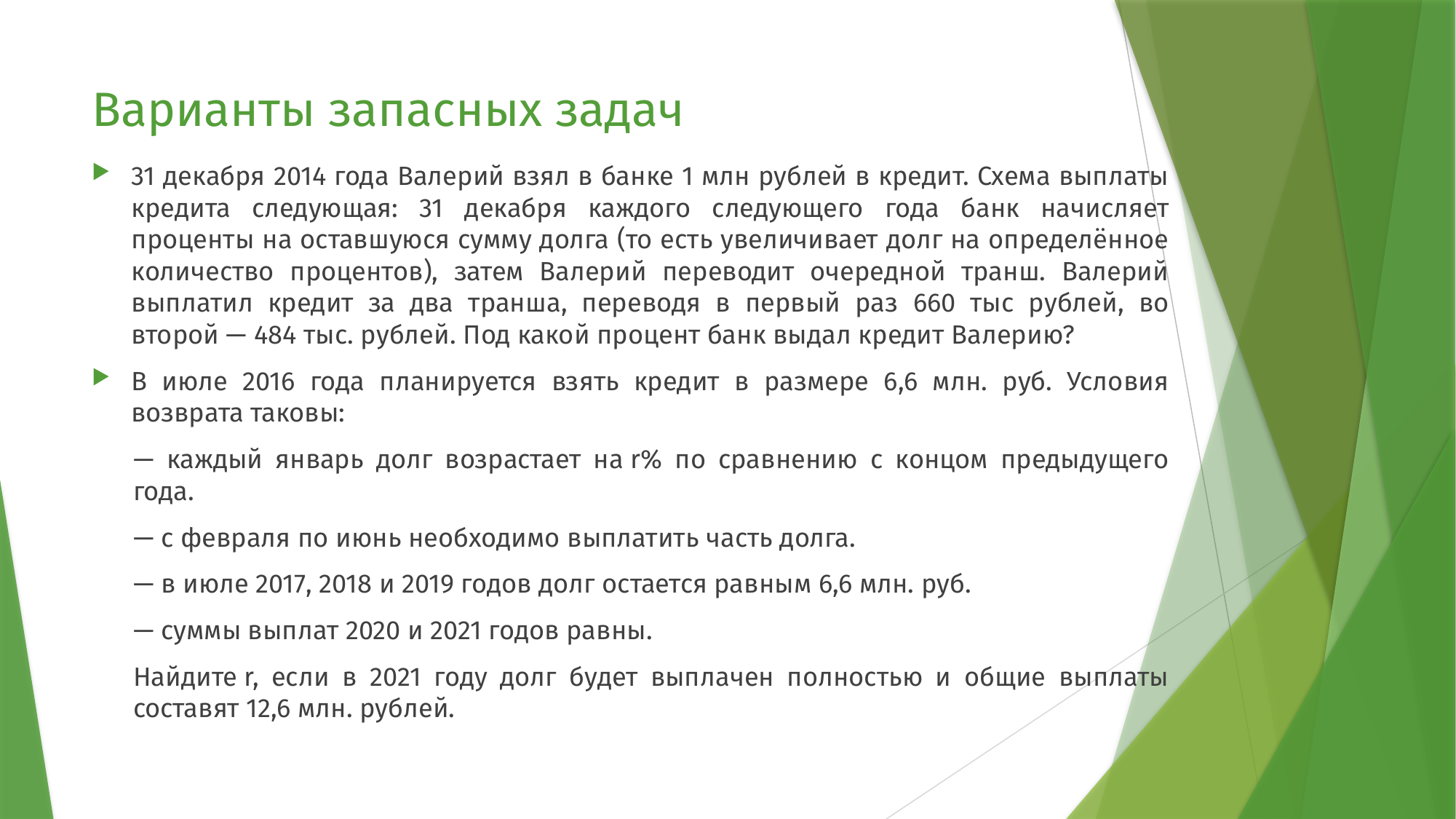

# Варианты запасных задач
31 декабря 2014 года Валерий взял в банке 1 млн рублей в кредит. Схема выплаты кредита следующая: 31 декабря каждого следующего года банк начисляет проценты на оставшуюся сумму долга (то есть увеличивает долг на определённое количество процентов), затем Валерий переводит очередной транш. Валерий выплатил кредит за два транша, переводя в первый раз 660 тыс рублей, во второй — 484 тыс. рублей. Под какой процент банк выдал кредит Валерию?
В июле 2016 года планируется взять кредит в размере 6,6 млн. руб. Условия возврата таковы:
— каждый январь долг возрастает на r% по сравнению с концом предыдущего года.
— с февраля по июнь необходимо выплатить часть долга.
— в июле 2017, 2018 и 2019 годов долг остается равным 6,6 млн. руб.
— суммы выплат 2020 и 2021 годов равны.
Найдите r, если в 2021 году долг будет выплачен полностью и общие выплаты составят 12,6 млн. рублей.